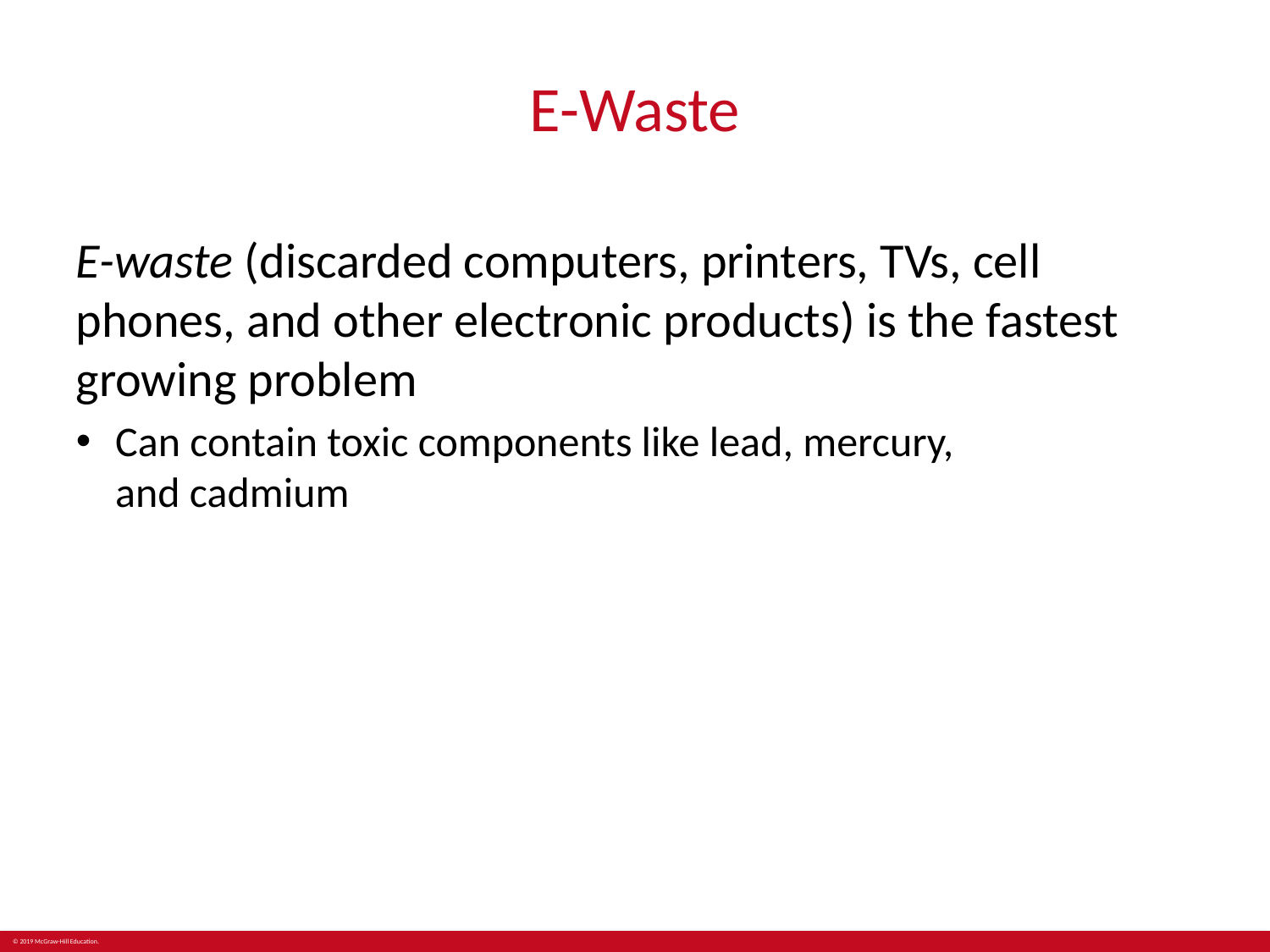

# E-Waste
E-waste (discarded computers, printers, TVs, cell phones, and other electronic products) is the fastest growing problem
Can contain toxic components like lead, mercury,
and cadmium